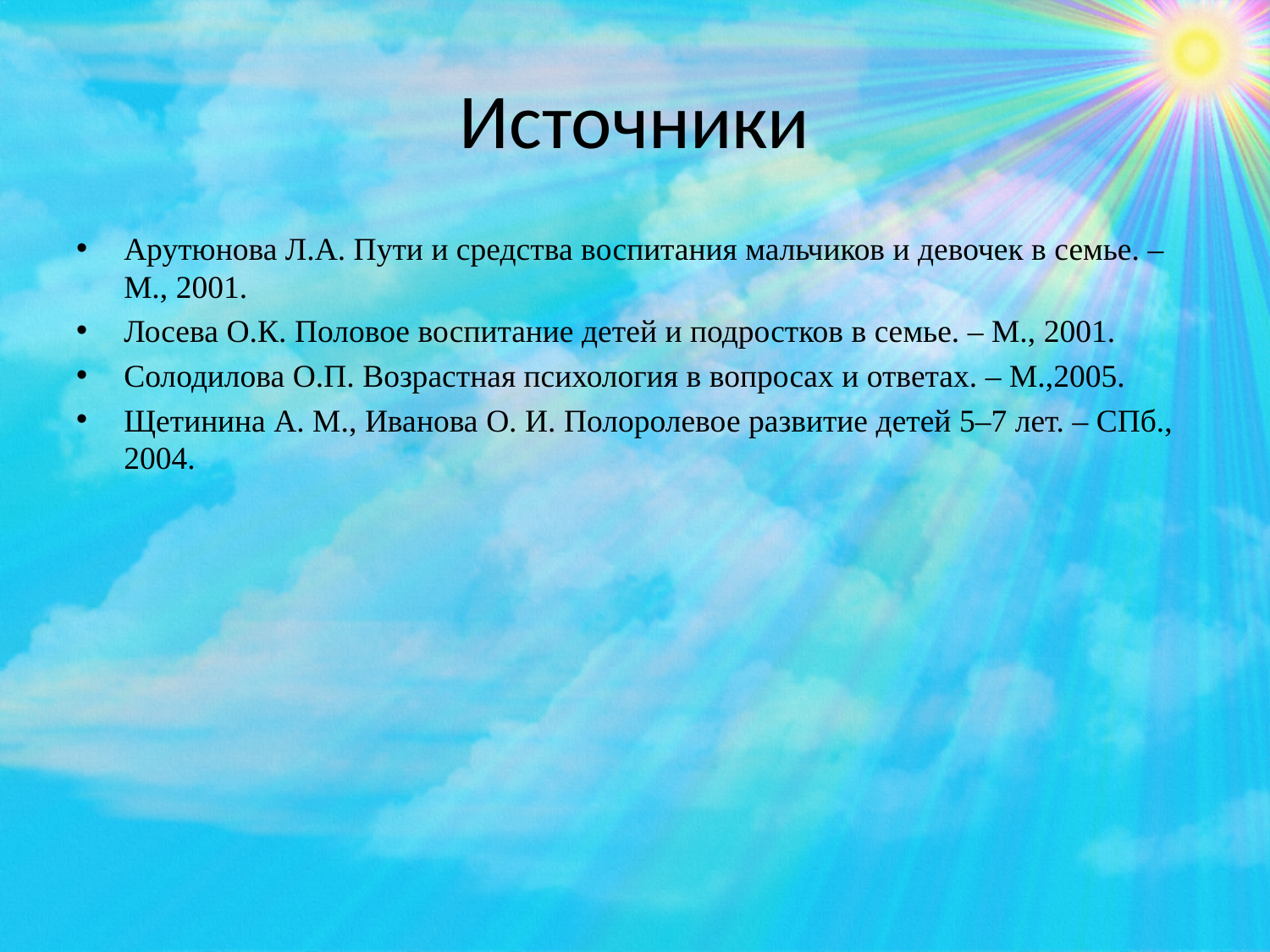

# Источники
Арутюнова Л.А. Пути и средства воспитания мальчиков и девочек в семье. – М., 2001.
Лосева О.К. Половое воспитание детей и подростков в семье. – М., 2001.
Солодилова О.П. Возрастная психология в вопросах и ответах. – М.,2005.
Щетинина А. М., Иванова О. И. Полоролевое развитие детей 5–7 лет. – СПб., 2004.